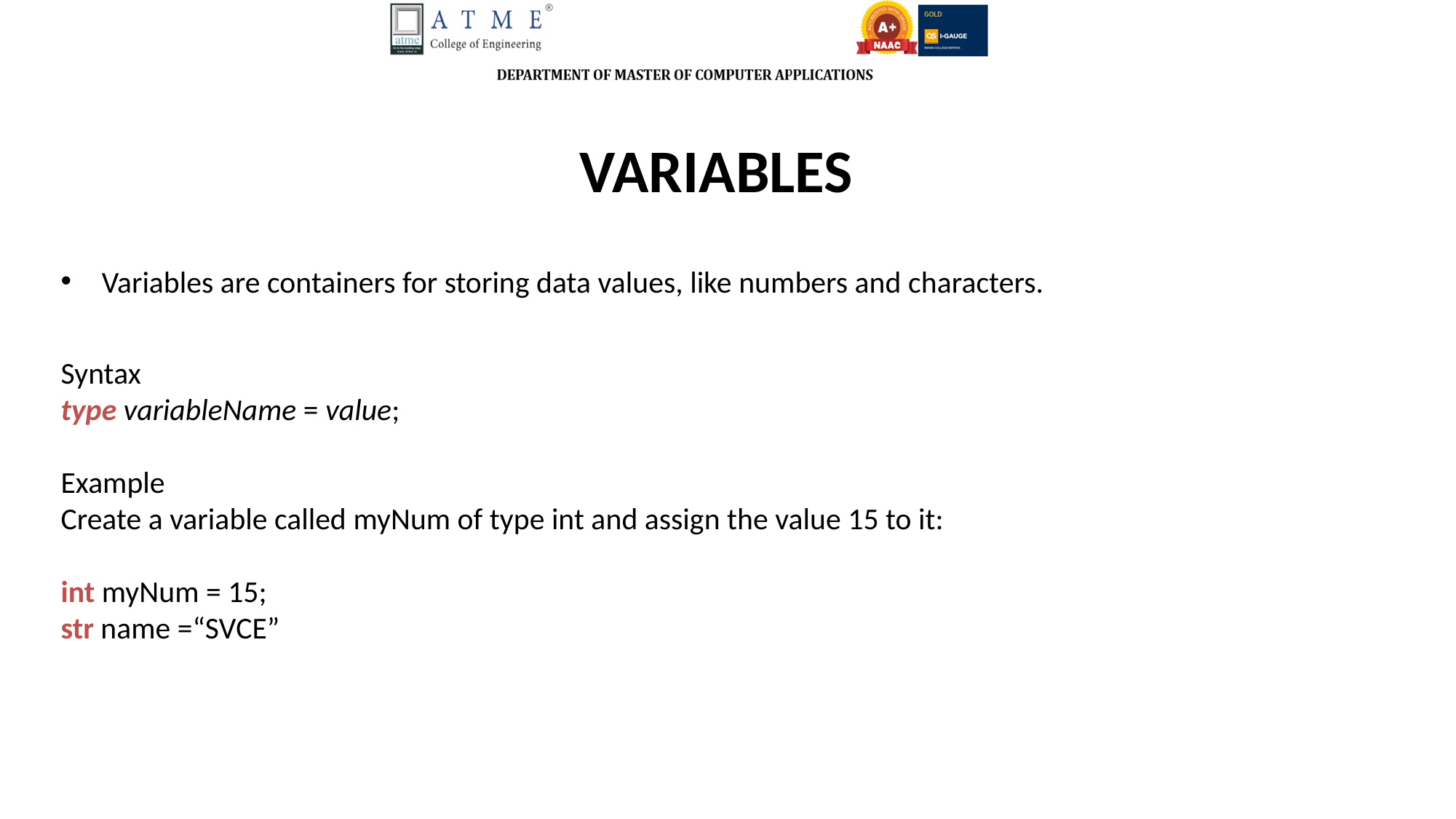

VARIABLES
Variables are containers for storing data values, like numbers and characters.

Syntax
type variableName = value;

Example
Create a variable called myNum of type int and assign the value 15 to it:

int myNum = 15;
str name =“SVCE”